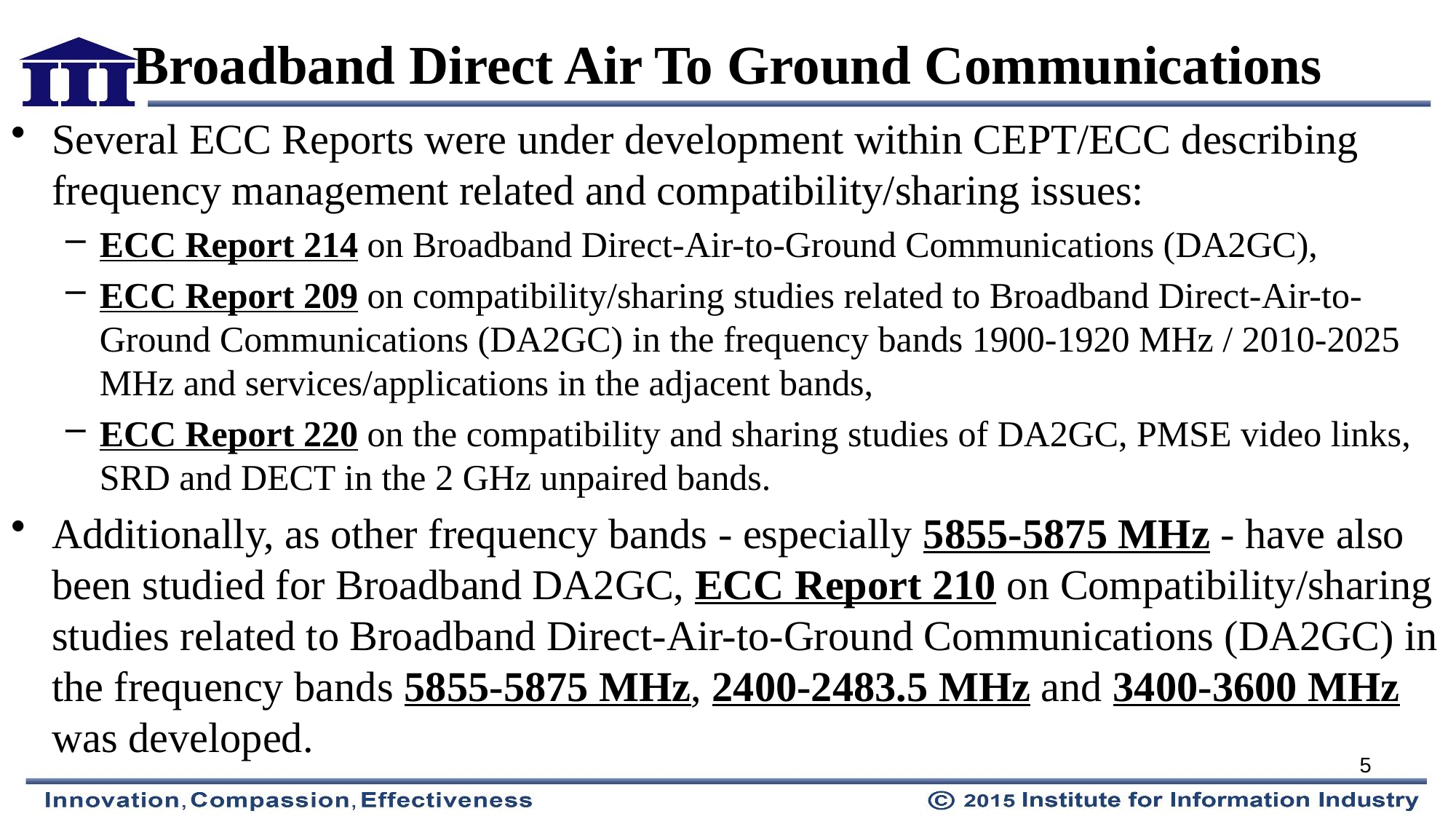

# Broadband Direct Air To Ground Communications
Several ECC Reports were under development within CEPT/ECC describing frequency management related and compatibility/sharing issues:
ECC Report 214 on Broadband Direct-Air-to-Ground Communications (DA2GC),
ECC Report 209 on compatibility/sharing studies related to Broadband Direct-Air-to-Ground Communications (DA2GC) in the frequency bands 1900-1920 MHz / 2010-2025 MHz and services/applications in the adjacent bands,
ECC Report 220 on the compatibility and sharing studies of DA2GC, PMSE video links, SRD and DECT in the 2 GHz unpaired bands.
Additionally, as other frequency bands - especially 5855-5875 MHz - have also been studied for Broadband DA2GC, ECC Report 210 on Compatibility/sharing studies related to Broadband Direct-Air-to-Ground Communications (DA2GC) in the frequency bands 5855-5875 MHz, 2400-2483.5 MHz and 3400-3600 MHz was developed.
5